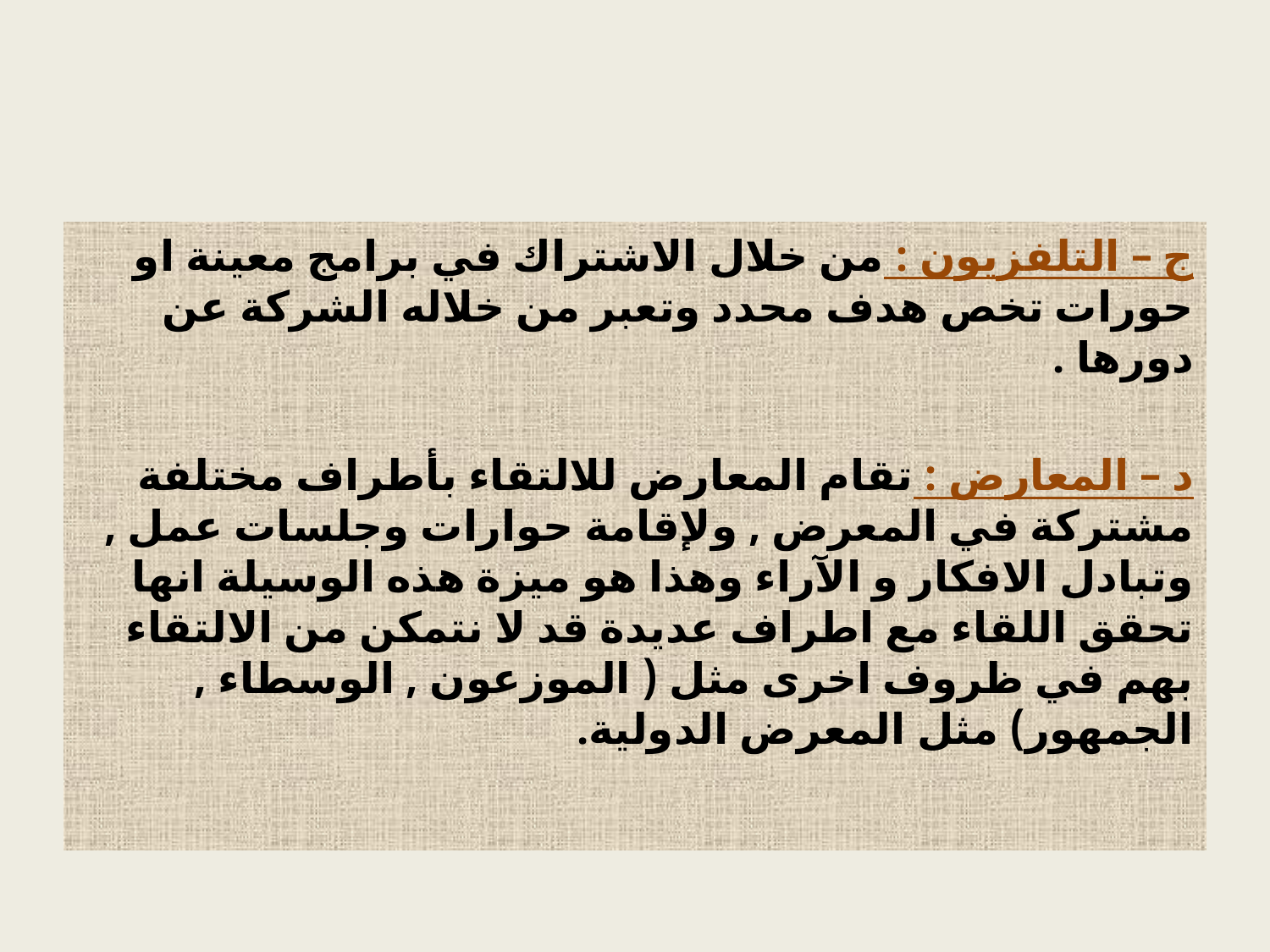

#
ج – التلفزيون : من خلال الاشتراك في برامج معينة او حورات تخص هدف محدد وتعبر من خلاله الشركة عن دورها .

د – المعارض : تقام المعارض للالتقاء بأطراف مختلفة مشتركة في المعرض , ولإقامة حوارات وجلسات عمل , وتبادل الافكار و الآراء وهذا هو ميزة هذه الوسيلة انها تحقق اللقاء مع اطراف عديدة قد لا نتمكن من الالتقاء بهم في ظروف اخرى مثل ( الموزعون , الوسطاء , الجمهور) مثل المعرض الدولية.